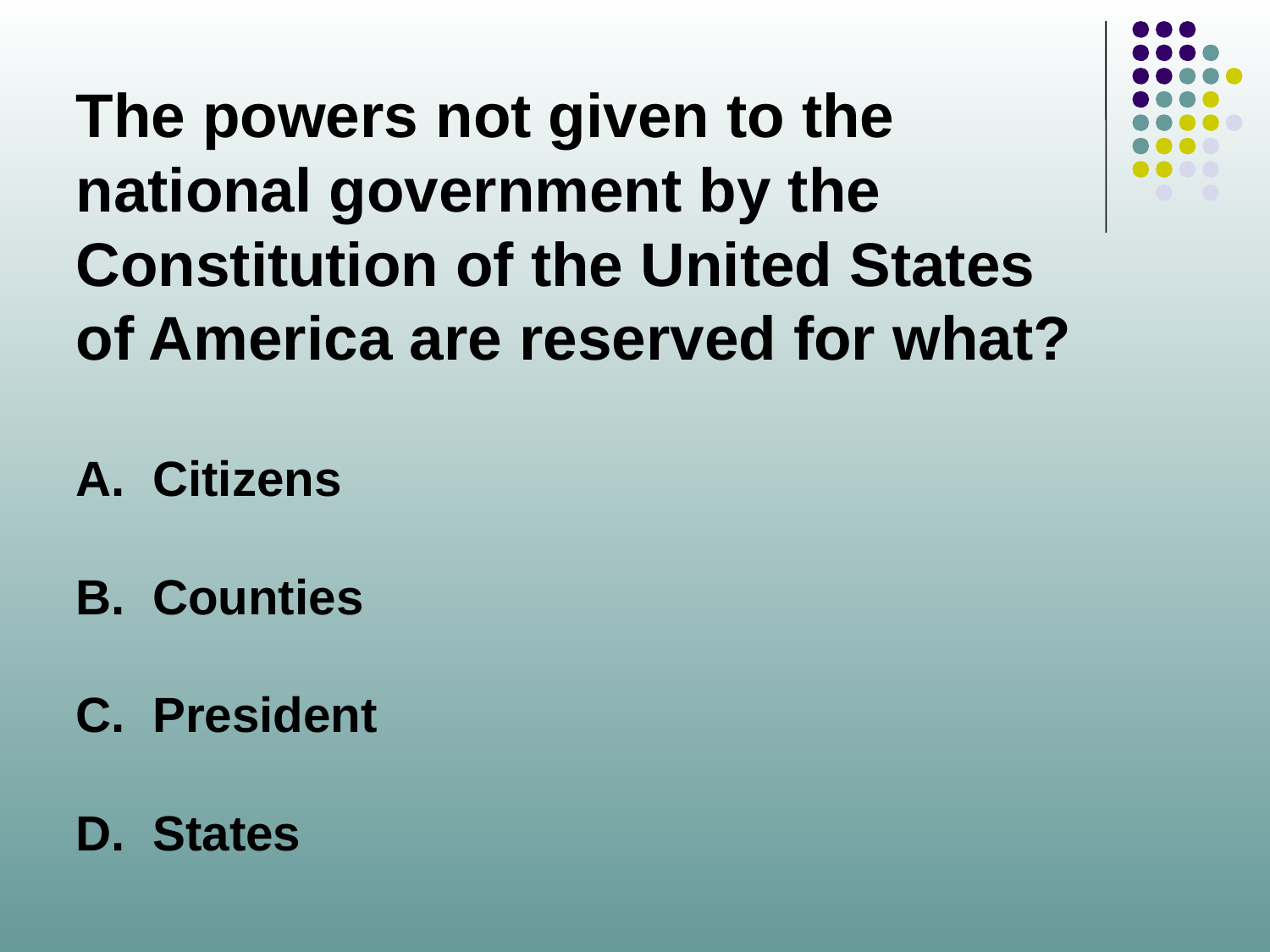

The powers not given to the national government by the Constitution of the United States of America are reserved for what?
A.  Citizens
B.  Counties
C.  President
D.  States